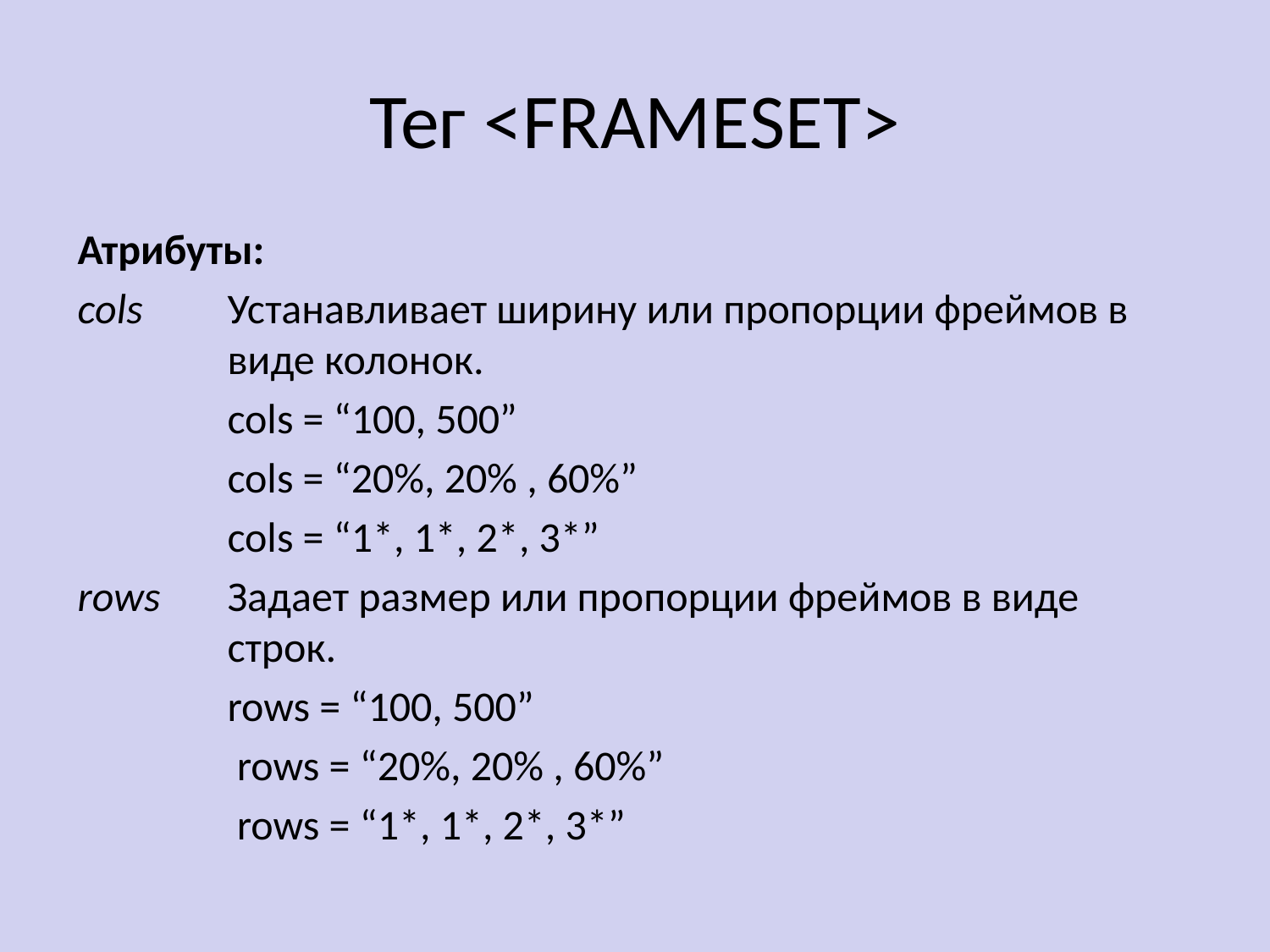

# Тег <FRAMESET>
Атрибуты:
cols 	Устанавливает ширину или пропорции фреймов в виде колонок.
	cols = “100, 500”
	cols = “20%, 20% , 60%”
	cols = “1*, 1*, 2*, 3*”
rows 	Задает размер или пропорции фреймов в виде строк.
	rows = “100, 500”
	 rows = “20%, 20% , 60%”
	 rows = “1*, 1*, 2*, 3*”